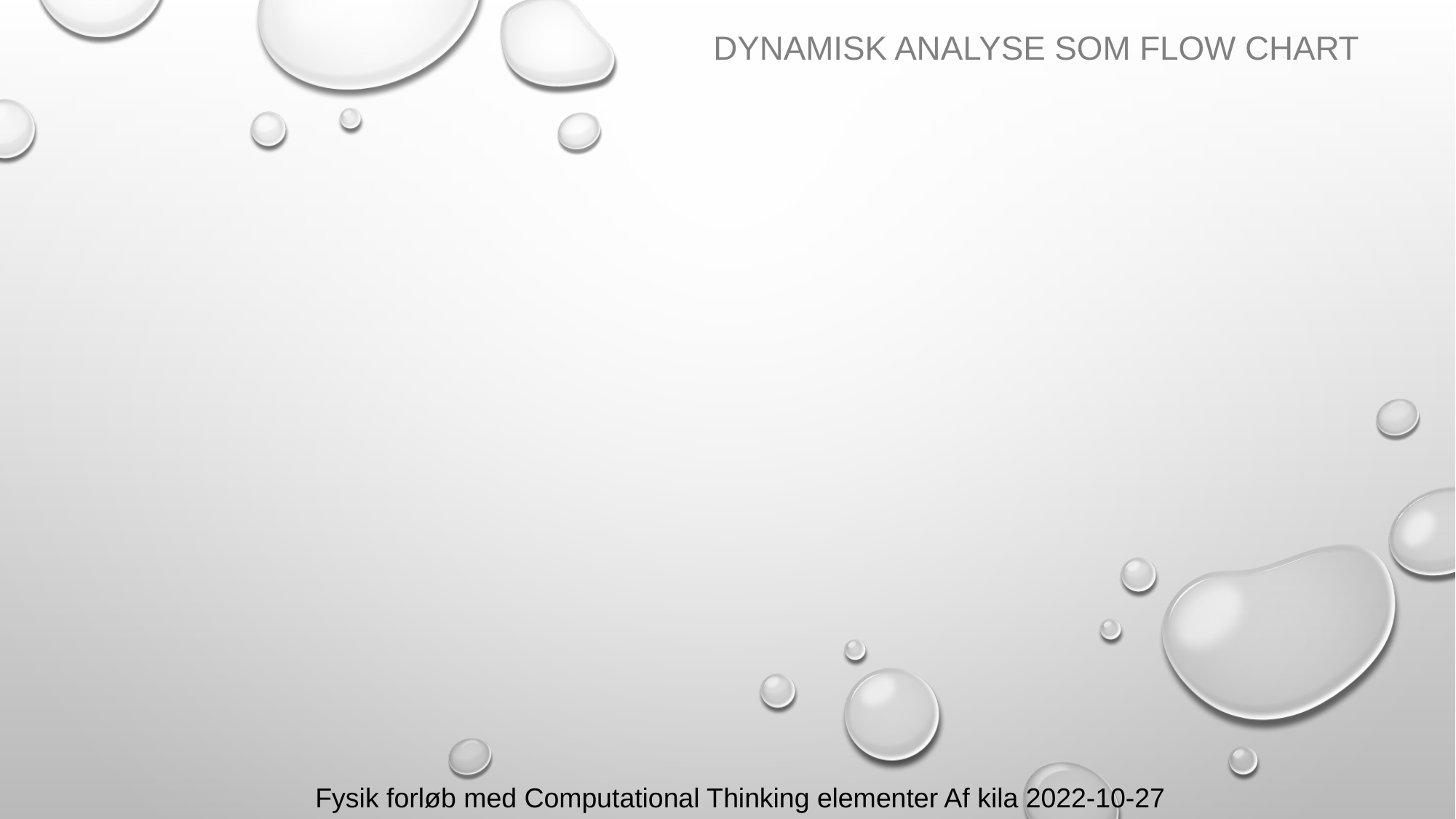

Dynamisk analyse som FLOW Chart
Fysik forløb med Computational Thinking elementer Af kila 2022-10-27